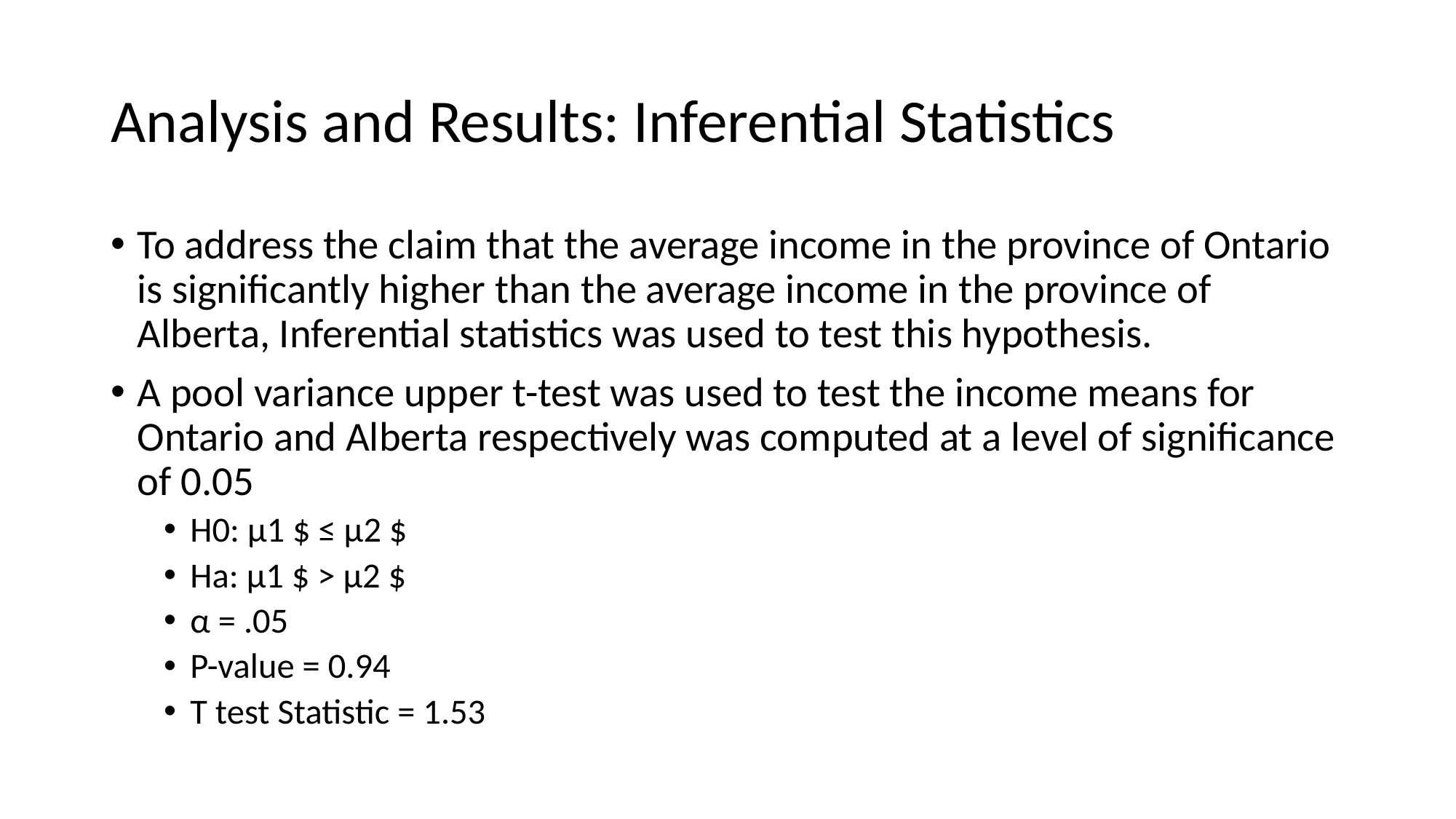

# Analysis and Results: Inferential Statistics
To address the claim that the average income in the province of Ontario is significantly higher than the average income in the province of Alberta, Inferential statistics was used to test this hypothesis.
A pool variance upper t-test was used to test the income means for Ontario and Alberta respectively was computed at a level of significance of 0.05
H0: µ1 $ ≤ µ2 $
Ha: µ1 $ > µ2 $
α = .05
P-value = 0.94
T test Statistic = 1.53